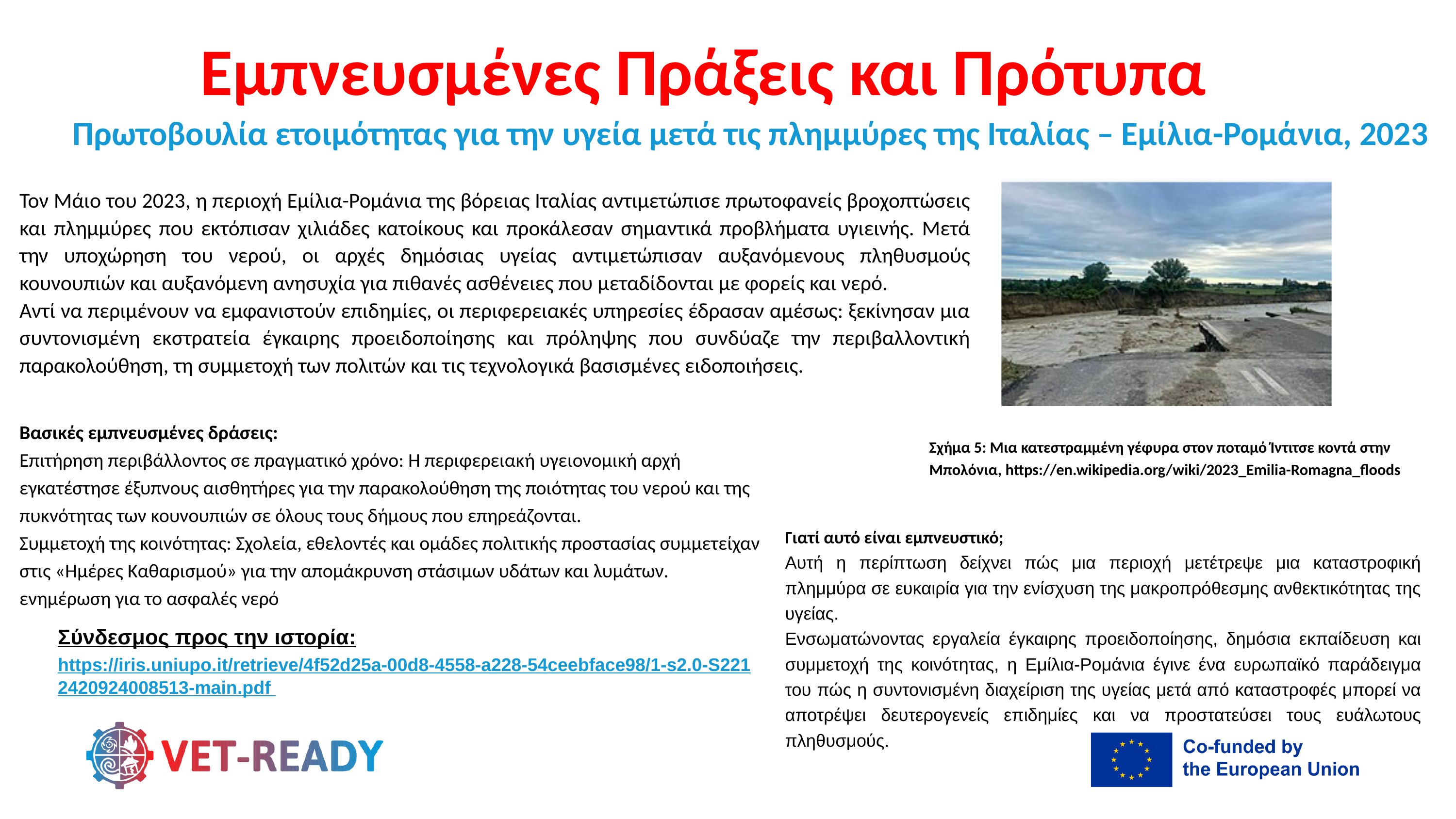

Εμπνευσμένες Πράξεις και Πρότυπα

Πρωτοβουλία ετοιμότητας για την υγεία μετά τις πλημμύρες της Ιταλίας – Εμίλια-Ρομάνια, 2023

Τον Μάιο του 2023, η περιοχή Εμίλια-Ρομάνια της βόρειας Ιταλίας αντιμετώπισε πρωτοφανείς βροχοπτώσεις και πλημμύρες που εκτόπισαν χιλιάδες κατοίκους και προκάλεσαν σημαντικά προβλήματα υγιεινής. Μετά την υποχώρηση του νερού, οι αρχές δημόσιας υγείας αντιμετώπισαν αυξανόμενους πληθυσμούς κουνουπιών και αυξανόμενη ανησυχία για πιθανές ασθένειες που μεταδίδονται με φορείς και νερό.
Αντί να περιμένουν να εμφανιστούν επιδημίες, οι περιφερειακές υπηρεσίες έδρασαν αμέσως: ξεκίνησαν μια συντονισμένη εκστρατεία έγκαιρης προειδοποίησης και πρόληψης που συνδύαζε την περιβαλλοντική παρακολούθηση, τη συμμετοχή των πολιτών και τις τεχνολογικά βασισμένες ειδοποιήσεις.

Βασικές εμπνευσμένες δράσεις:
Επιτήρηση περιβάλλοντος σε πραγματικό χρόνο: Η περιφερειακή υγειονομική αρχή εγκατέστησε έξυπνους αισθητήρες για την παρακολούθηση της ποιότητας του νερού και της πυκνότητας των κουνουπιών σε όλους τους δήμους που επηρεάζονται.
Συμμετοχή της κοινότητας: Σχολεία, εθελοντές και ομάδες πολιτικής προστασίας συμμετείχαν στις «Ημέρες Καθαρισμού» για την απομάκρυνση στάσιμων υδάτων και λυμάτων.
ενημέρωση για το ασφαλές νερό
Σχήμα 5: Μια κατεστραμμένη γέφυρα στον ποταμό Ίντιτσε κοντά στην Μπολόνια, https://en.wikipedia.org/wiki/2023_Emilia-Romagna_floods
Γιατί αυτό είναι εμπνευστικό;
Αυτή η περίπτωση δείχνει πώς μια περιοχή μετέτρεψε μια καταστροφική πλημμύρα σε ευκαιρία για την ενίσχυση της μακροπρόθεσμης ανθεκτικότητας της υγείας.
Ενσωματώνοντας εργαλεία έγκαιρης προειδοποίησης, δημόσια εκπαίδευση και συμμετοχή της κοινότητας, η Εμίλια-Ρομάνια έγινε ένα ευρωπαϊκό παράδειγμα του πώς η συντονισμένη διαχείριση της υγείας μετά από καταστροφές μπορεί να αποτρέψει δευτερογενείς επιδημίες και να προστατεύσει τους ευάλωτους πληθυσμούς.
Σύνδεσμος προς την ιστορία:
https://iris.uniupo.it/retrieve/4f52d25a-00d8-4558-a228-54ceebface98/1-s2.0-S2212420924008513-main.pdf